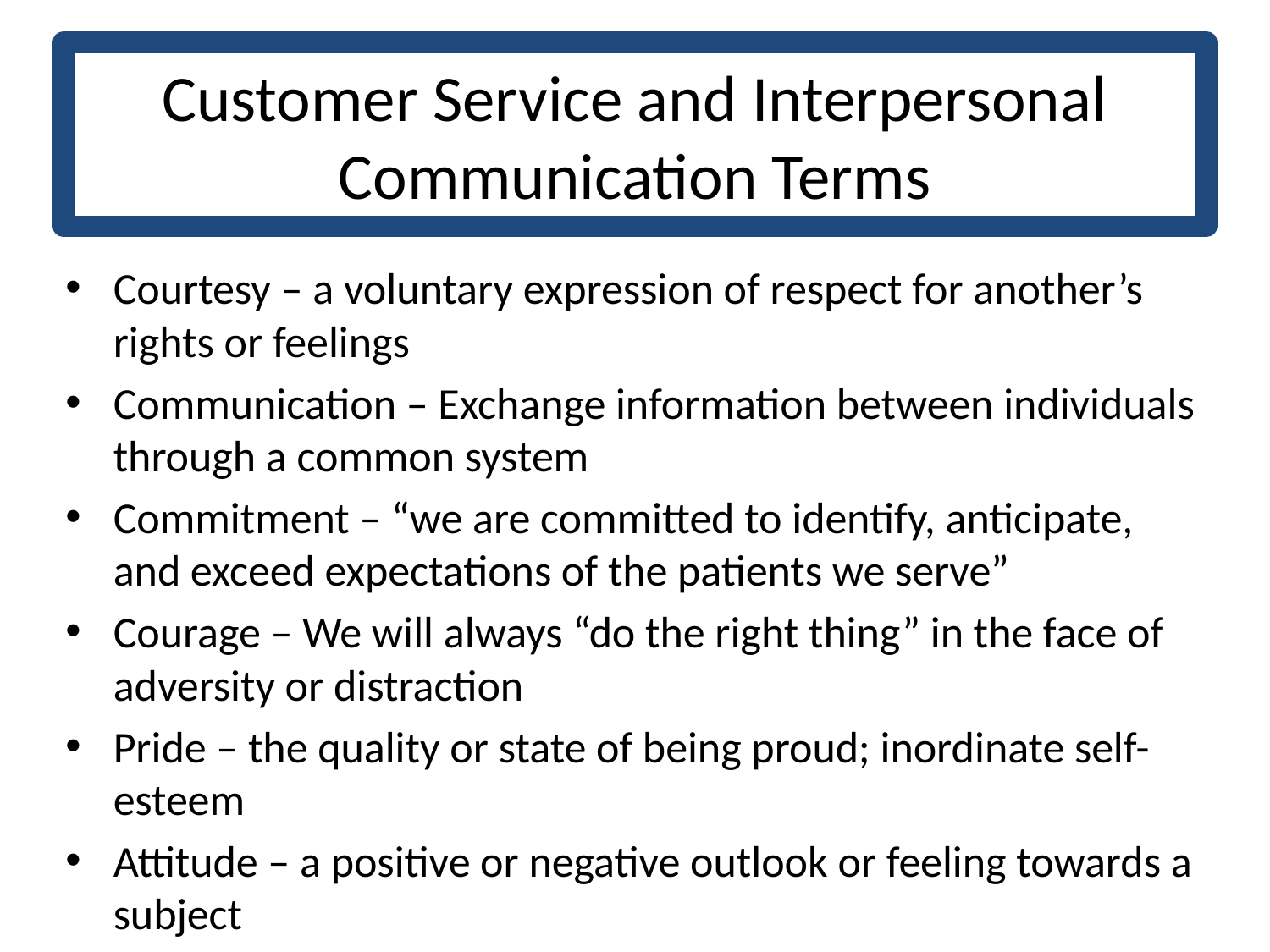

Customer Service and Interpersonal Communication Terms
Courtesy – a voluntary expression of respect for another’s rights or feelings
Communication – Exchange information between individuals through a common system
Commitment – “we are committed to identify, anticipate, and exceed expectations of the patients we serve”
Courage – We will always “do the right thing” in the face of adversity or distraction
Pride – the quality or state of being proud; inordinate self-esteem
Attitude – a positive or negative outlook or feeling towards a subject